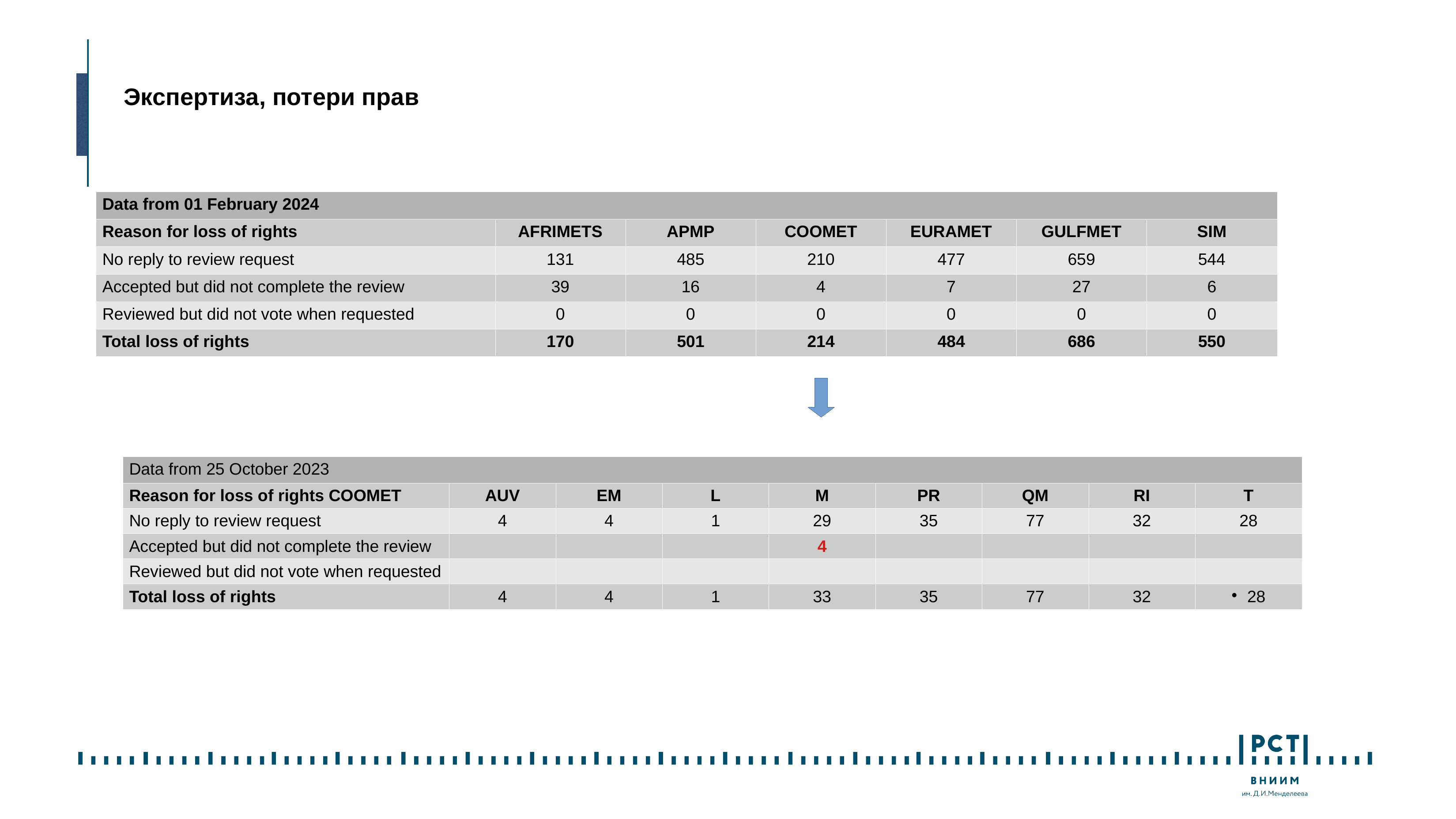

Экспертиза, потери прав
| Data from 01 February 2024 |  |  |  |  |  |  |
| --- | --- | --- | --- | --- | --- | --- |
| Reason for loss of rights | AFRIMETS | APMP | COOMET | EURAMET | GULFMET | SIM |
| No reply to review request | 131 | 485 | 210 | 477 | 659 | 544 |
| Accepted but did not complete the review | 39 | 16 | 4 | 7 | 27 | 6 |
| Reviewed but did not vote when requested | 0 | 0 | 0 | 0 | 0 | 0 |
| Total loss of rights | 170 | 501 | 214 | 484 | 686 | 550 |

| Data from 25 October 2023 |  |  |  |  |  |  |  |  |
| --- | --- | --- | --- | --- | --- | --- | --- | --- |
| Reason for loss of rights COOMET | AUV | EM | L | M | PR | QM | RI | T |
| No reply to review request | 4 | 4 | 1 | 29 | 35 | 77 | 32 | 28 |
| Accepted but did not complete the review |  |  |  | 4 |  |  |  |  |
| Reviewed but did not vote when requested |  |  |  |  |  |  |  |  |
| Total loss of rights | 4 | 4 | 1 | 33 | 35 | 77 | 32 | 28 |